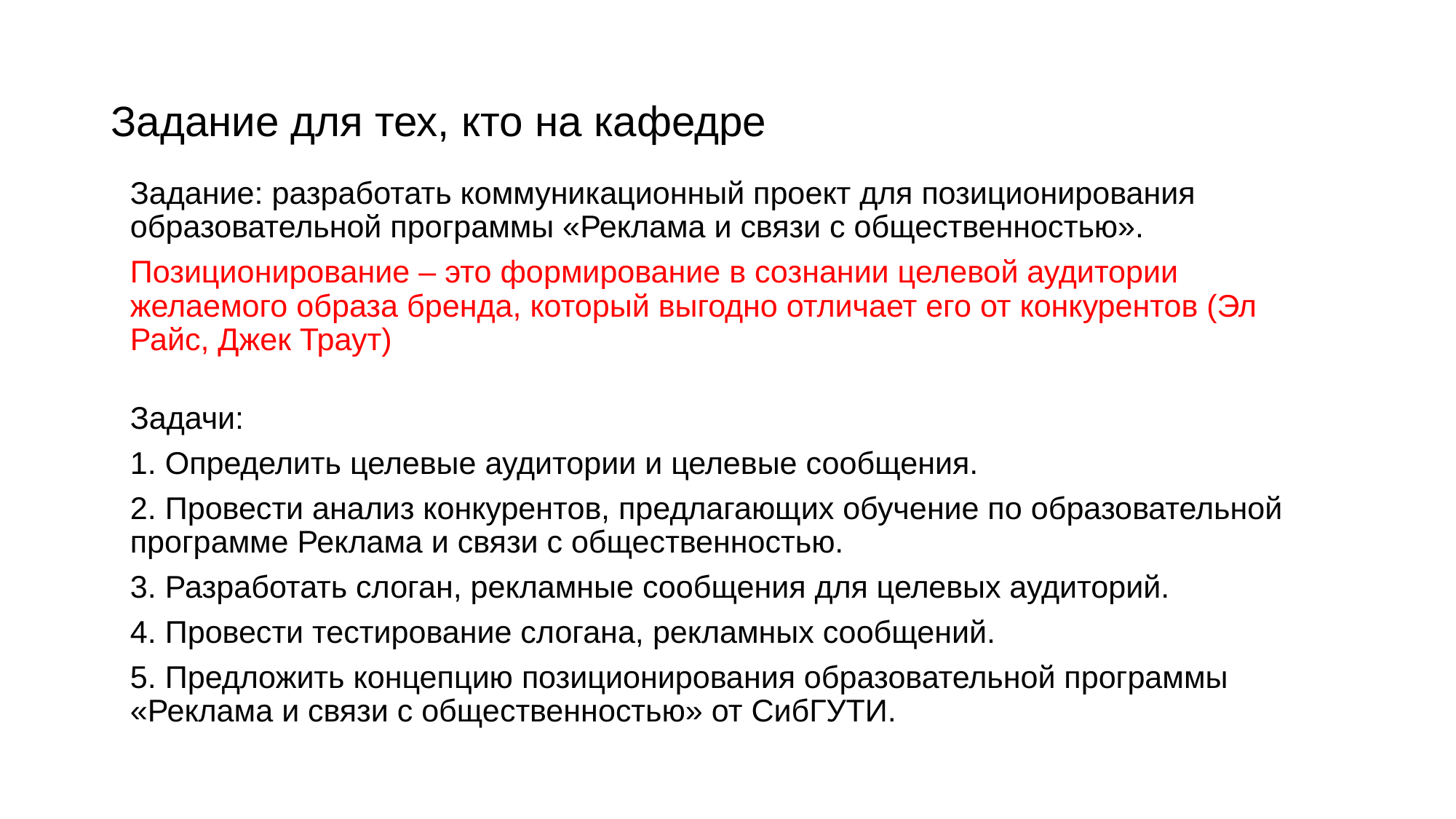

# Задание для тех, кто на кафедре
Задание: разработать коммуникационный проект для позиционирования образовательной программы «Реклама и связи с общественностью».
Позиционирование – это формирование в сознании целевой аудитории желаемого образа бренда, который выгодно отличает его от конкурентов (Эл Райс, Джек Траут)
Задачи:
1. Определить целевые аудитории и целевые сообщения.
2. Провести анализ конкурентов, предлагающих обучение по образовательной программе Реклама и связи с общественностью.
3. Разработать слоган, рекламные сообщения для целевых аудиторий.
4. Провести тестирование слогана, рекламных сообщений.
5. Предложить концепцию позиционирования образовательной программы «Реклама и связи с общественностью» от СибГУТИ.